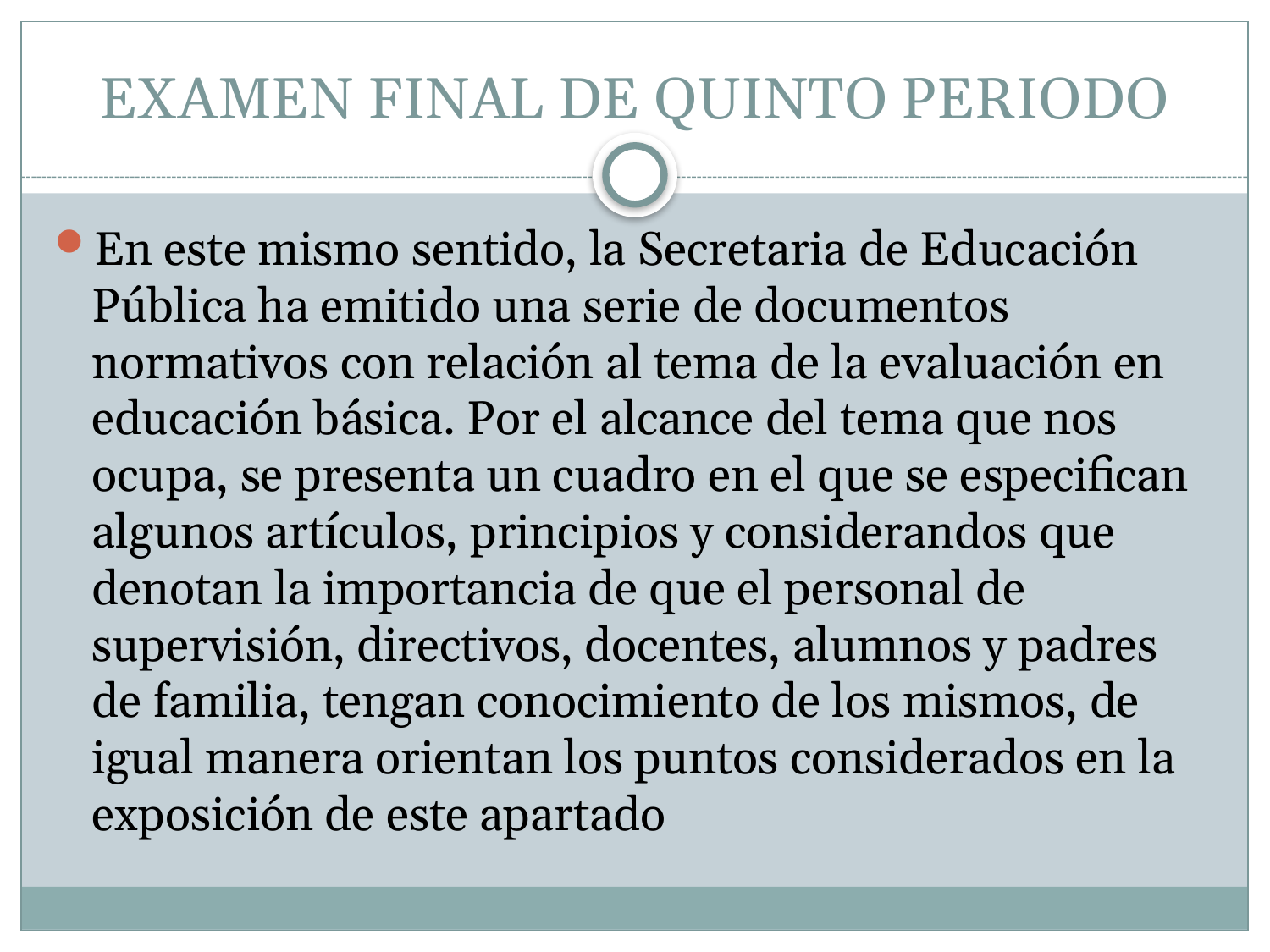

# EXAMEN FINAL DE QUINTO PERIODO
En este mismo sentido, la Secretaria de Educación Pública ha emitido una serie de documentos normativos con relación al tema de la evaluación en educación básica. Por el alcance del tema que nos ocupa, se presenta un cuadro en el que se especifican algunos artículos, principios y considerandos que denotan la importancia de que el personal de supervisión, directivos, docentes, alumnos y padres de familia, tengan conocimiento de los mismos, de igual manera orientan los puntos considerados en la exposición de este apartado